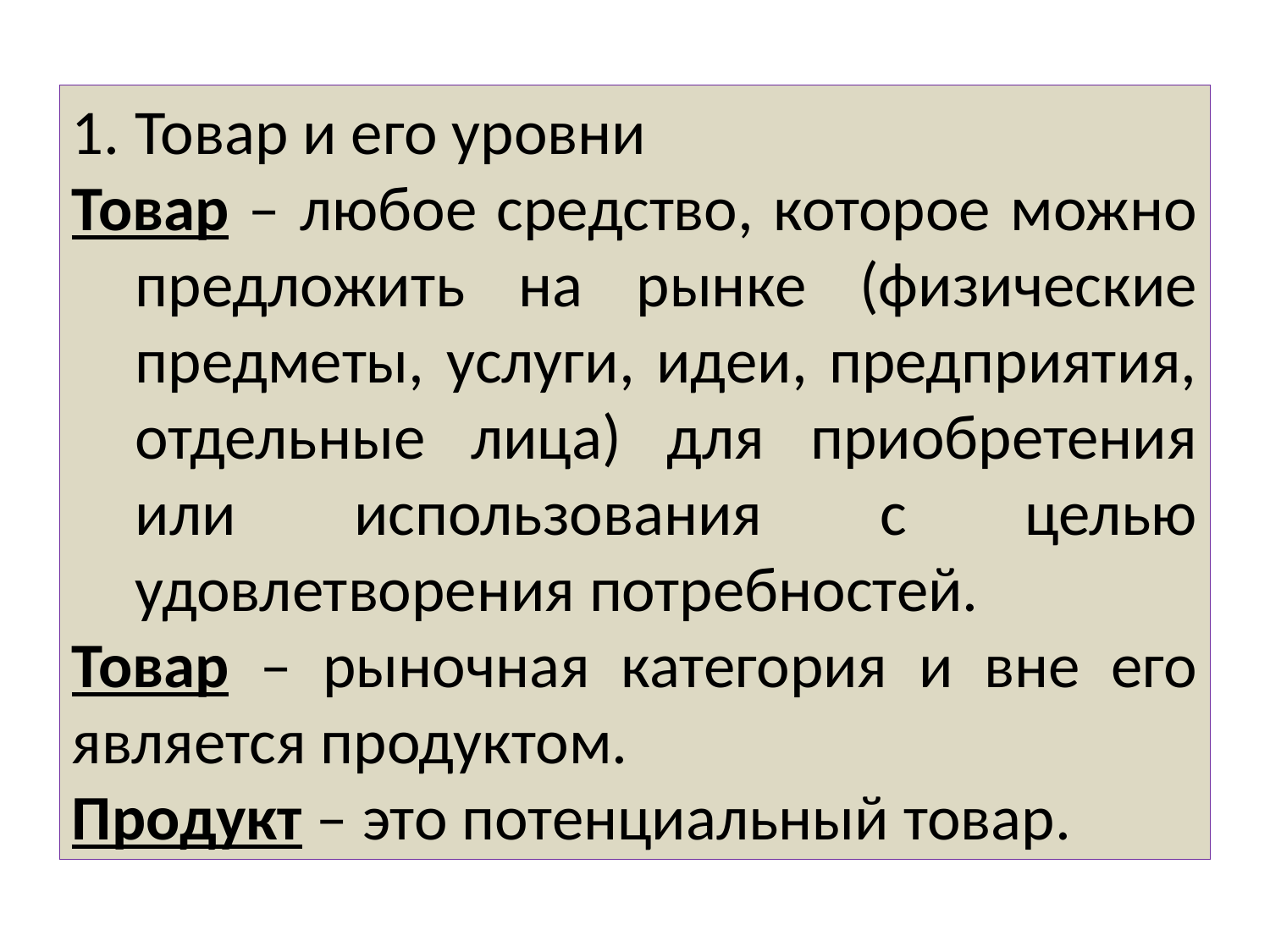

Товар и его уровни
Товар – любое средство, которое можно предложить на рынке (физические предметы, услуги, идеи, предприятия, отдельные лица) для приобретения или использования с целью удовлетворения потребностей.
Товар – рыночная категория и вне его является продуктом.
Продукт – это потенциальный товар.